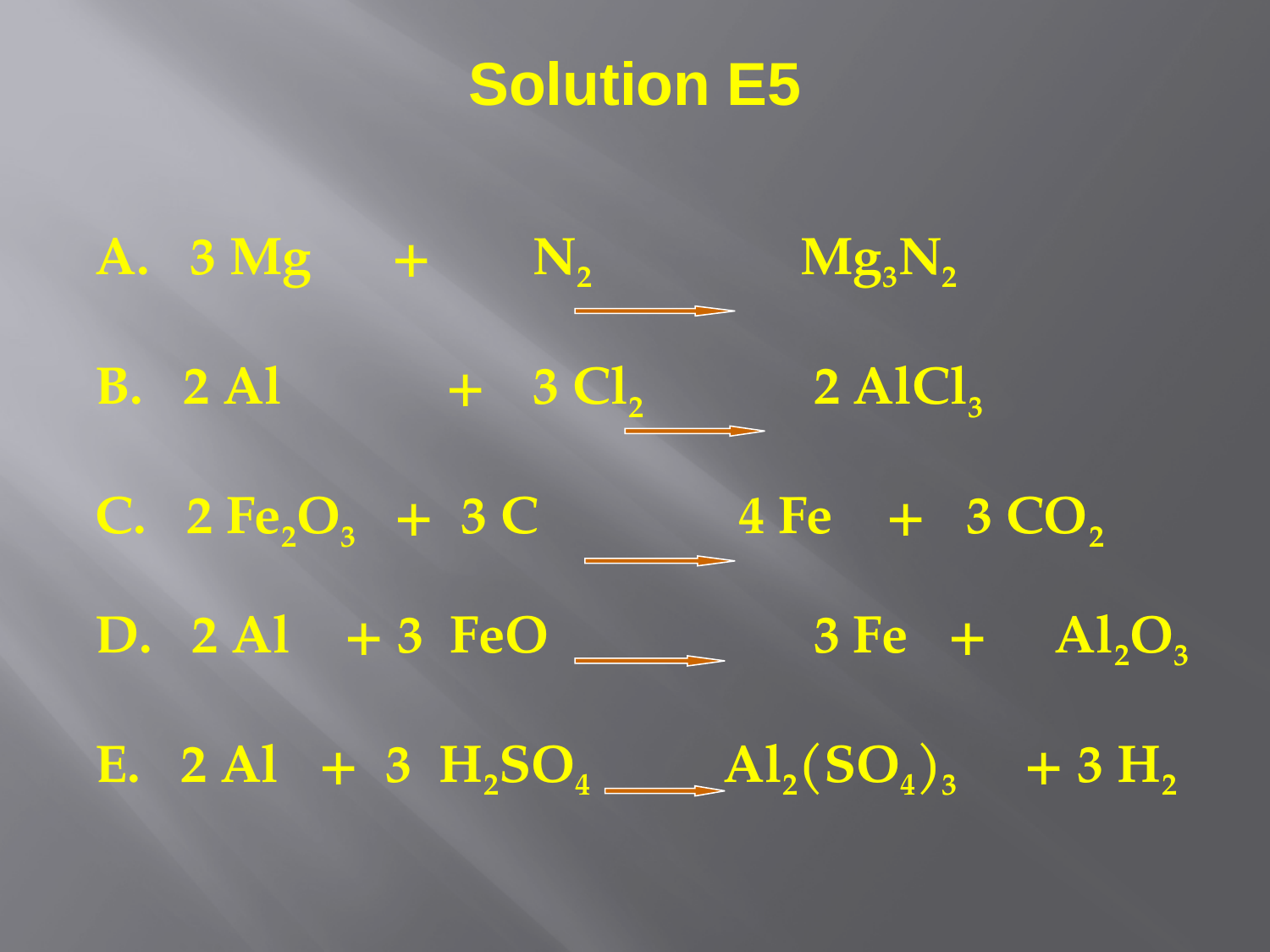

# Solution E5
A.   3 Mg      +	N2		 Mg3N2

B.   2 Al	   +  	3 Cl2		  2 AlCl3

C.   2 Fe2O3     +  3 C               4 Fe    +   3 CO2

D.   2 Al    + 3  FeO		  3 Fe   +     Al2O3

E.   2 Al   +  3  H2SO4             Al2(SO4)3     + 3 H2